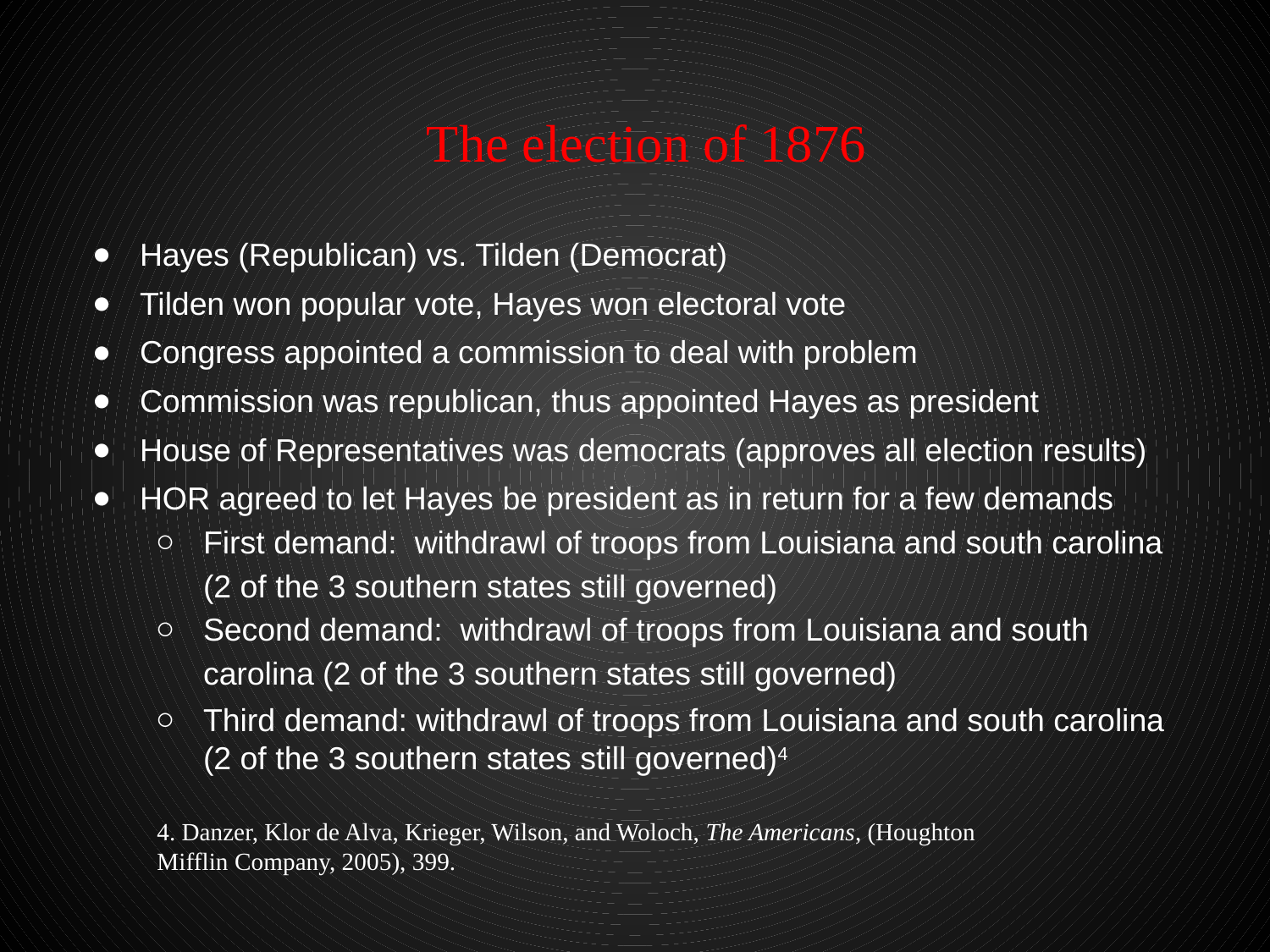

# The election of 1876
Hayes (Republican) vs. Tilden (Democrat)
Tilden won popular vote, Hayes won electoral vote
Congress appointed a commission to deal with problem
Commission was republican, thus appointed Hayes as president
House of Representatives was democrats (approves all election results)
HOR agreed to let Hayes be president as in return for a few demands
First demand:  withdrawl of troops from Louisiana and south carolina (2 of the 3 southern states still governed)
Second demand:  withdrawl of troops from Louisiana and south carolina (2 of the 3 southern states still governed)
Third demand: withdrawl of troops from Louisiana and south carolina (2 of the 3 southern states still governed)4
4. Danzer, Klor de Alva, Krieger, Wilson, and Woloch, The Americans, (Houghton Mifflin Company, 2005), 399.